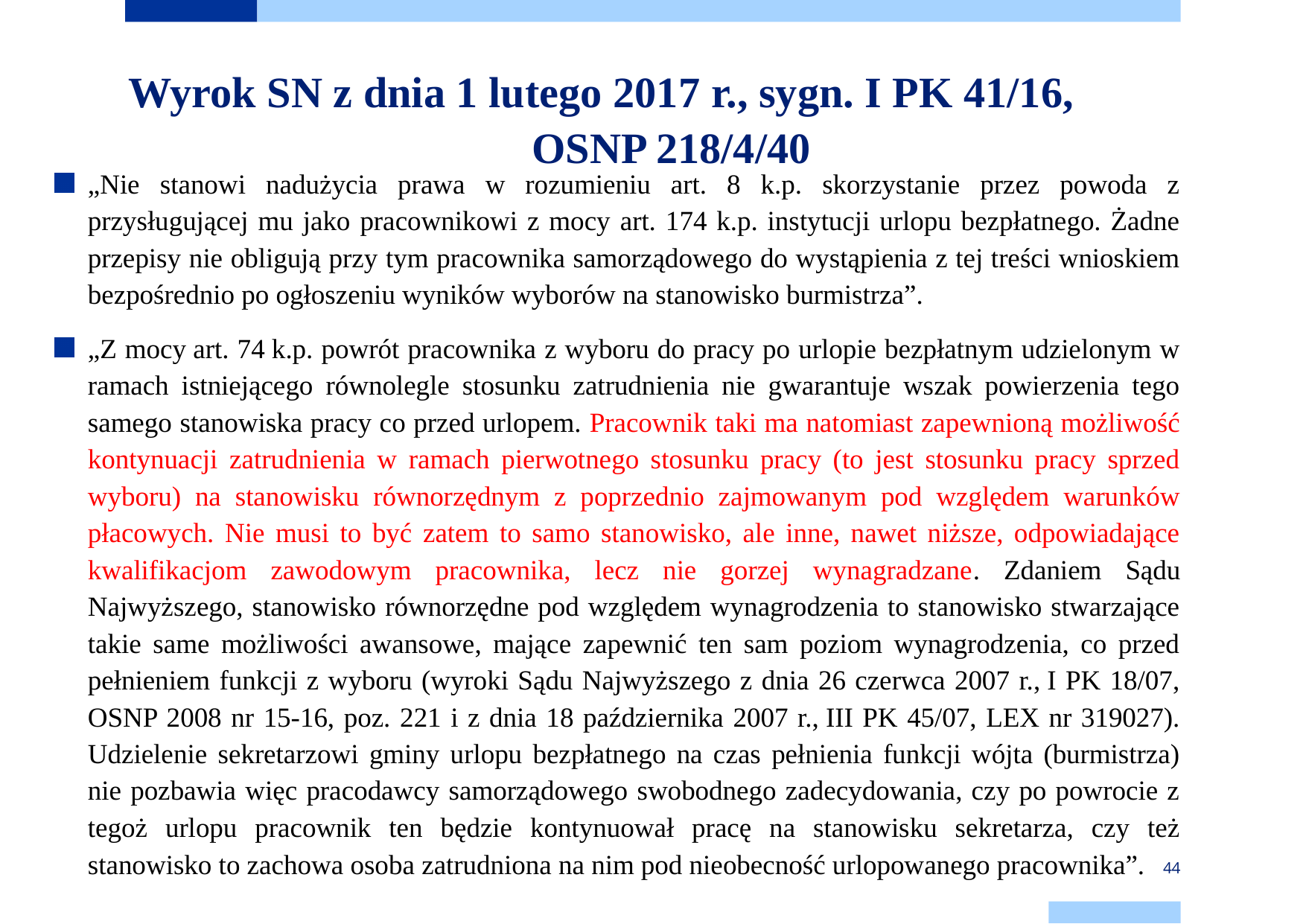

# Wyrok SN z dnia 1 lutego 2017 r., sygn. I PK 41/16,              OSNP 218/4/40

„Nie stanowi nadużycia prawa w rozumieniu art. 8 k.p. skorzystanie przez powoda z przysługującej mu jako pracownikowi z mocy art. 174 k.p. instytucji urlopu bezpłatnego. Żadne przepisy nie obligują przy tym pracownika samorządowego do wystąpienia z tej treści wnioskiem bezpośrednio po ogłoszeniu wyników wyborów na stanowisko burmistrza”.
„Z mocy art. 74 k.p. powrót pracownika z wyboru do pracy po urlopie bezpłatnym udzielonym w ramach istniejącego równolegle stosunku zatrudnienia nie gwarantuje wszak powierzenia tego samego stanowiska pracy co przed urlopem. Pracownik taki ma natomiast zapewnioną możliwość kontynuacji zatrudnienia w ramach pierwotnego stosunku pracy (to jest stosunku pracy sprzed wyboru) na stanowisku równorzędnym z poprzednio zajmowanym pod względem warunków płacowych. Nie musi to być zatem to samo stanowisko, ale inne, nawet niższe, odpowiadające kwalifikacjom zawodowym pracownika, lecz nie gorzej wynagradzane. Zdaniem Sądu Najwyższego, stanowisko równorzędne pod względem wynagrodzenia to stanowisko stwarzające takie same możliwości awansowe, mające zapewnić ten sam poziom wynagrodzenia, co przed pełnieniem funkcji z wyboru (wyroki Sądu Najwyższego z dnia 26 czerwca 2007 r., I PK 18/07, OSNP 2008 nr 15-16, poz. 221 i z dnia 18 października 2007 r., III PK 45/07, LEX nr 319027). Udzielenie sekretarzowi gminy urlopu bezpłatnego na czas pełnienia funkcji wójta (burmistrza) nie pozbawia więc pracodawcy samorządowego swobodnego zadecydowania, czy po powrocie z tegoż urlopu pracownik ten będzie kontynuował pracę na stanowisku sekretarza, czy też stanowisko to zachowa osoba zatrudniona na nim pod nieobecność urlopowanego pracownika”.
44